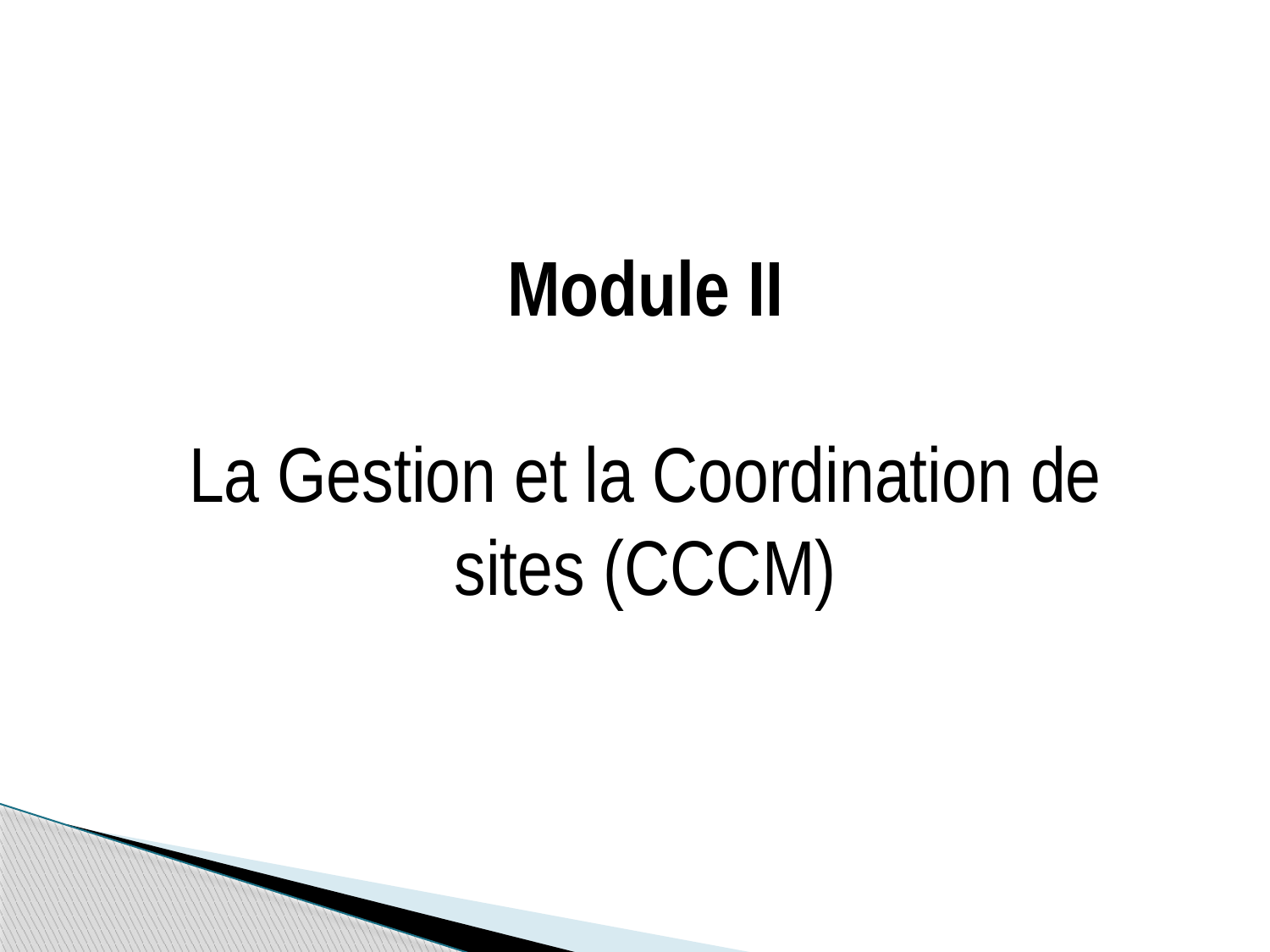

Module II

La Gestion et la Coordination de sites (CCCM)